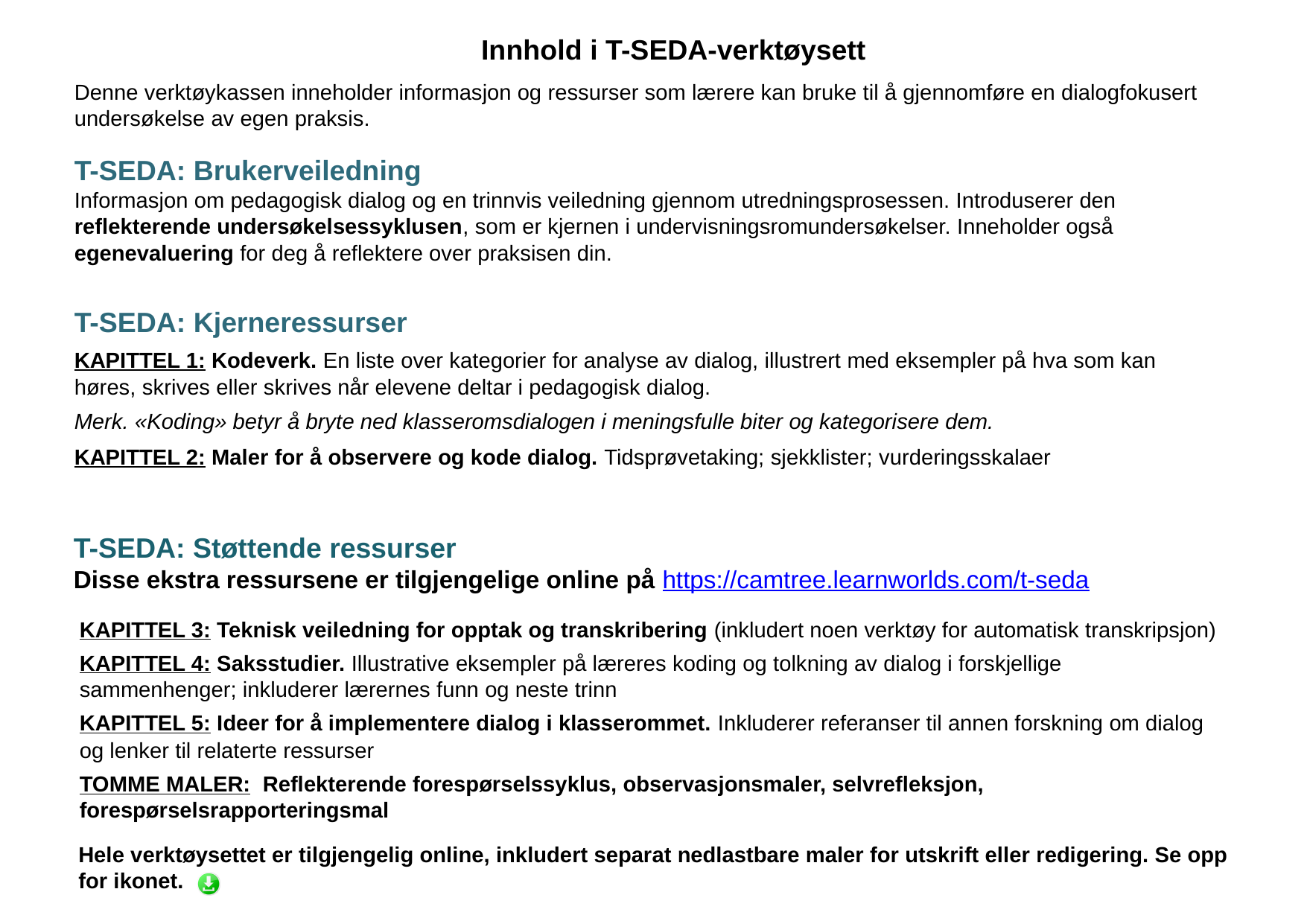

Innhold i T-SEDA-verktøysett
Denne verktøykassen inneholder informasjon og ressurser som lærere kan bruke til å gjennomføre en dialogfokusert undersøkelse av egen praksis.
T-SEDA: Brukerveiledning
Informasjon om pedagogisk dialog og en trinnvis veiledning gjennom utredningsprosessen. Introduserer den reflekterende undersøkelsessyklusen, som er kjernen i undervisningsromundersøkelser. Inneholder også egenevaluering for deg å reflektere over praksisen din.

T-SEDA: Kjerneressurser
KAPITTEL 1: Kodeverk. En liste over kategorier for analyse av dialog, illustrert med eksempler på hva som kan høres, skrives eller skrives når elevene deltar i pedagogisk dialog.
Merk. «Koding» betyr å bryte ned klasseromsdialogen i meningsfulle biter og kategorisere dem.
KAPITTEL 2: Maler for å observere og kode dialog. Tidsprøvetaking; sjekklister; vurderingsskalaer

T-SEDA: Støttende ressurser
Disse ekstra ressursene er tilgjengelige online på https://camtree.learnworlds.com/t-seda
KAPITTEL 3: Teknisk veiledning for opptak og transkribering (inkludert noen verktøy for automatisk transkripsjon)
KAPITTEL 4: Saksstudier. Illustrative eksempler på læreres koding og tolkning av dialog i forskjellige sammenhenger; inkluderer lærernes funn og neste trinn
KAPITTEL 5: Ideer for å implementere dialog i klasserommet. Inkluderer referanser til annen forskning om dialog og lenker til relaterte ressurser
TOMME MALER:  Reflekterende forespørselssyklus, observasjonsmaler, selvrefleksjon, forespørselsrapporteringsmal

Hele verktøysettet er tilgjengelig online, inkludert separat nedlastbare maler for utskrift eller redigering. Se opp for ikonet.